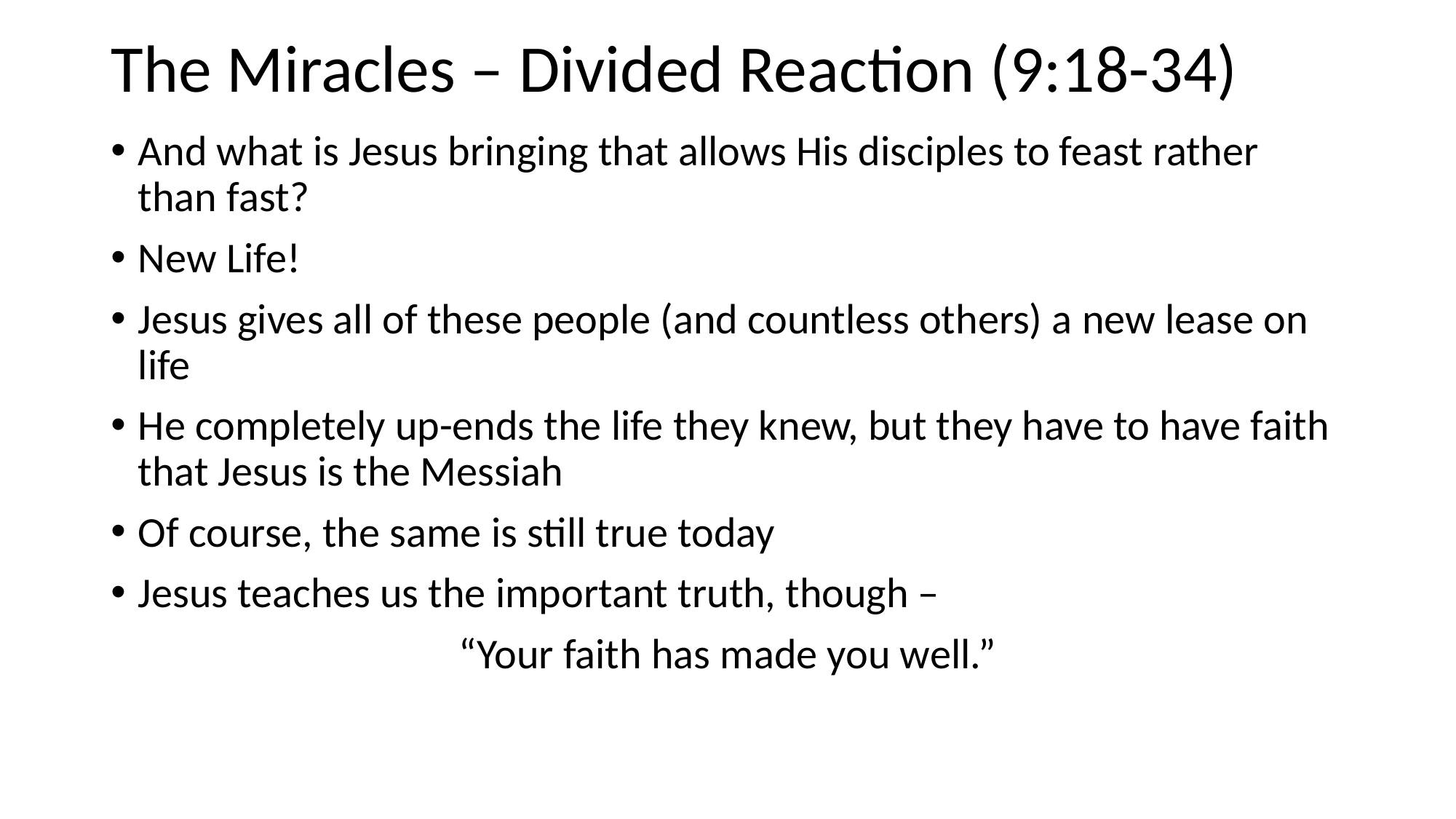

# The Miracles – Divided Reaction (9:18-34)
And what is Jesus bringing that allows His disciples to feast rather than fast?
New Life!
Jesus gives all of these people (and countless others) a new lease on life
He completely up-ends the life they knew, but they have to have faith that Jesus is the Messiah
Of course, the same is still true today
Jesus teaches us the important truth, though –
“Your faith has made you well.”